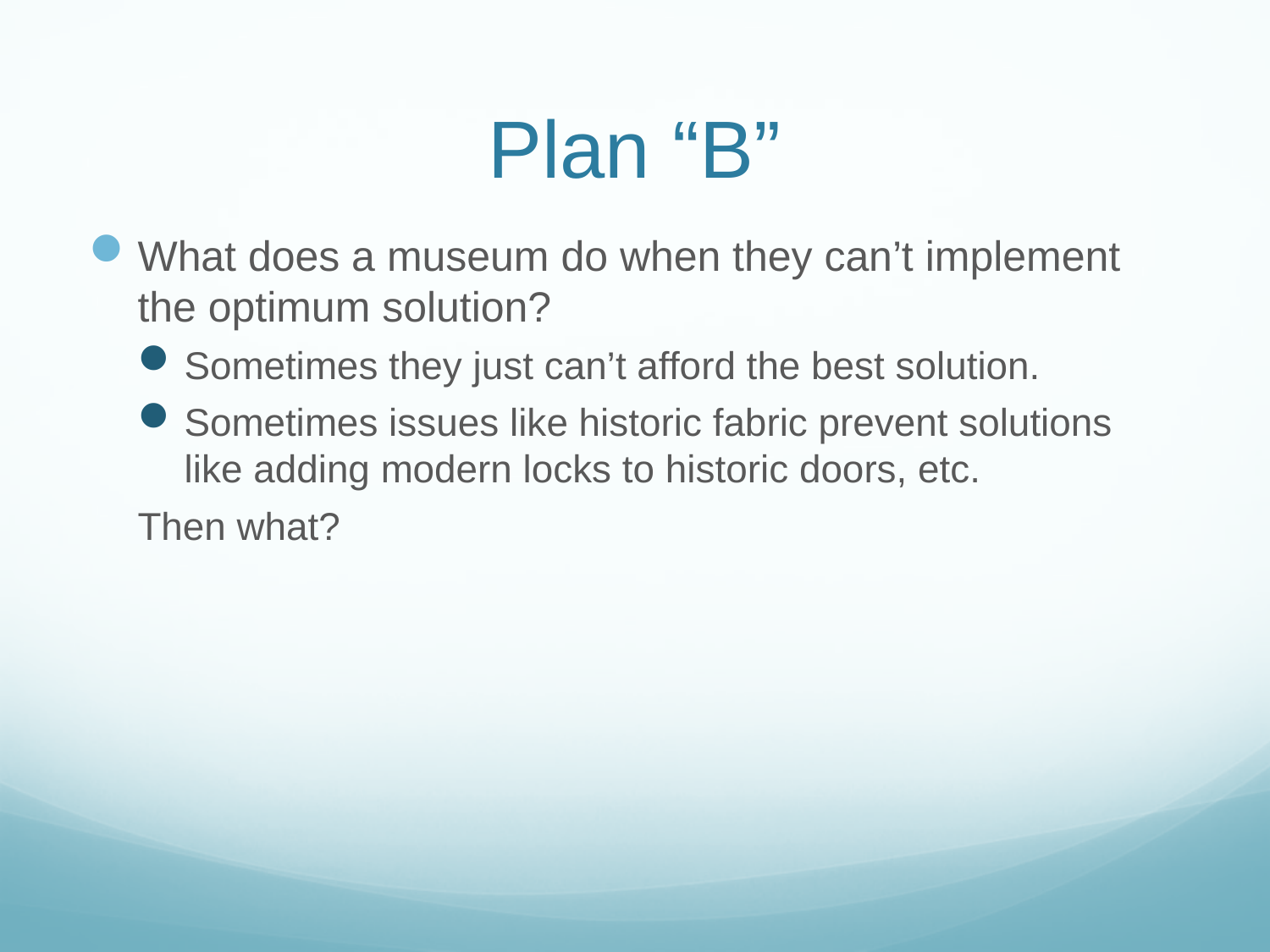

# Plan “B”
What does a museum do when they can’t implement the optimum solution?
Sometimes they just can’t afford the best solution.
Sometimes issues like historic fabric prevent solutions like adding modern locks to historic doors, etc.
Then what?